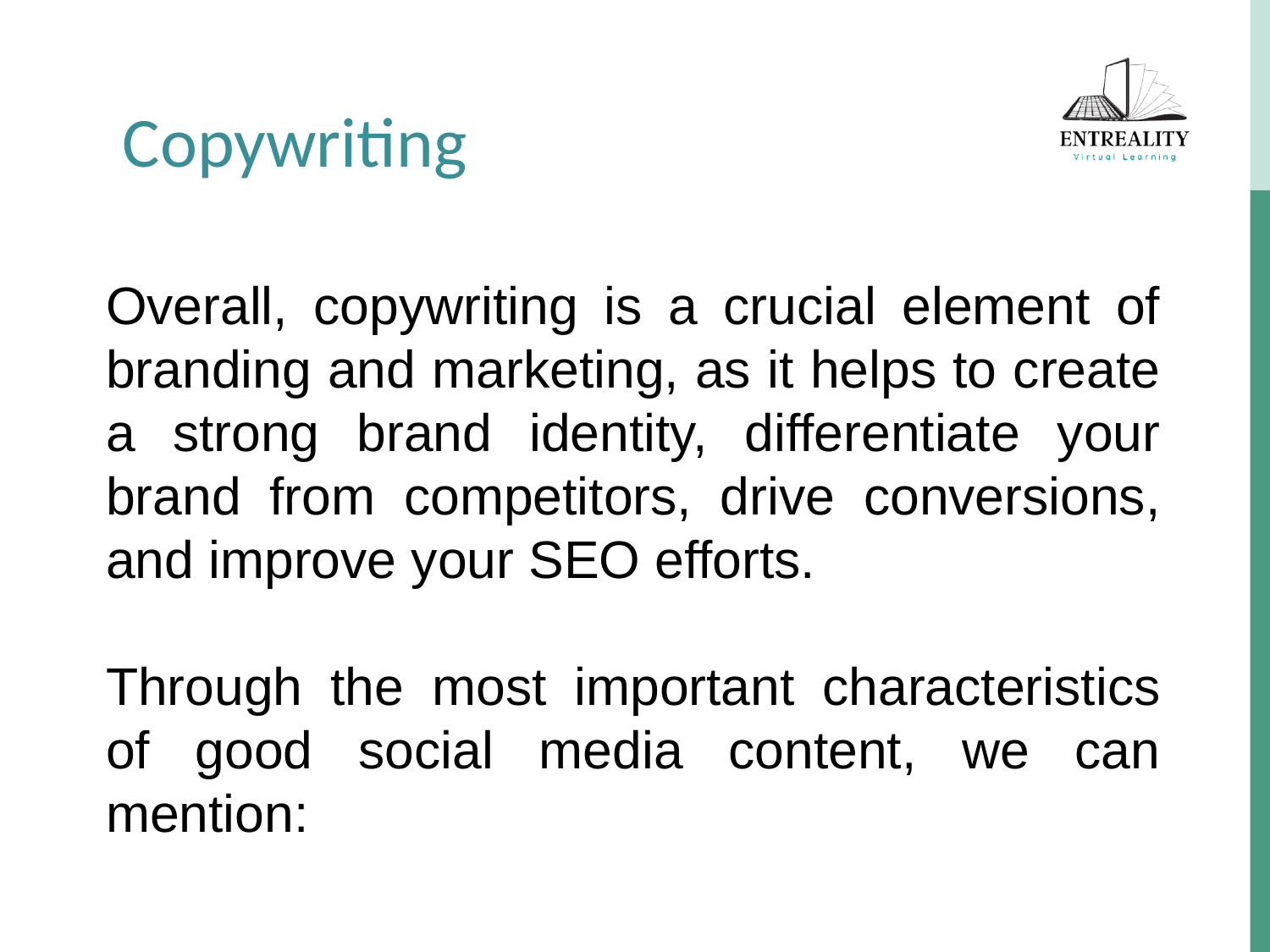

Copywriting
Overall, copywriting is a crucial element of branding and marketing, as it helps to create a strong brand identity, differentiate your brand from competitors, drive conversions, and improve your SEO efforts.

Through the most important characteristics of good social media content, we can mention: